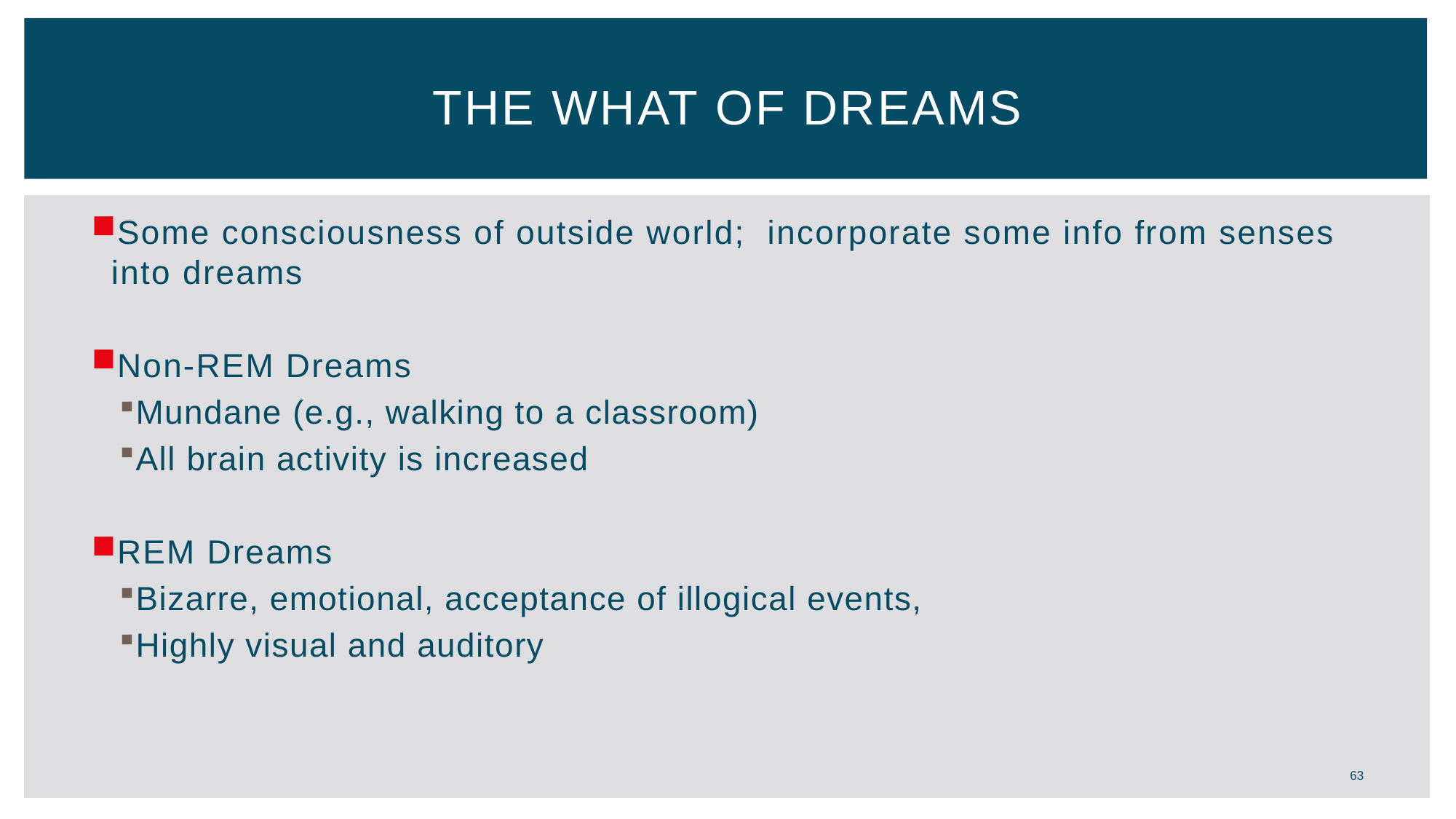

# The what of Dreams
Some consciousness of outside world;  incorporate some info from senses into dreams

Non-REM Dreams
Mundane (e.g., walking to a classroom)
All brain activity is increased

REM Dreams
Bizarre, emotional, acceptance of illogical events,
Highly visual and auditory
63